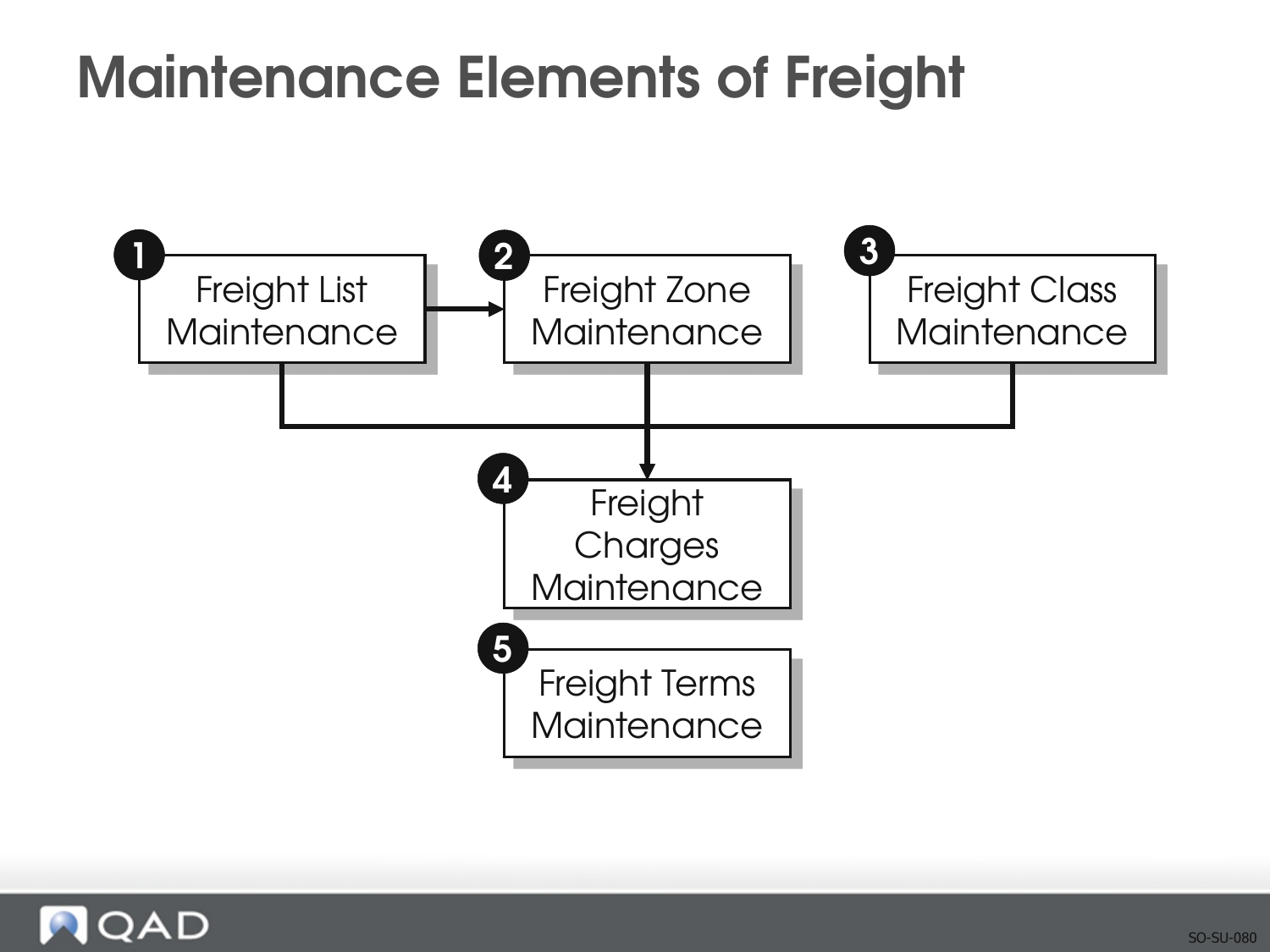

# Maintenance Elements of Freight
3
Freight Class Maintenance
1
Freight List Maintenance
2
Freight Zone Maintenance
4
Freight Charges
Maintenance
5
Freight Terms
Maintenance
SO-SU-080